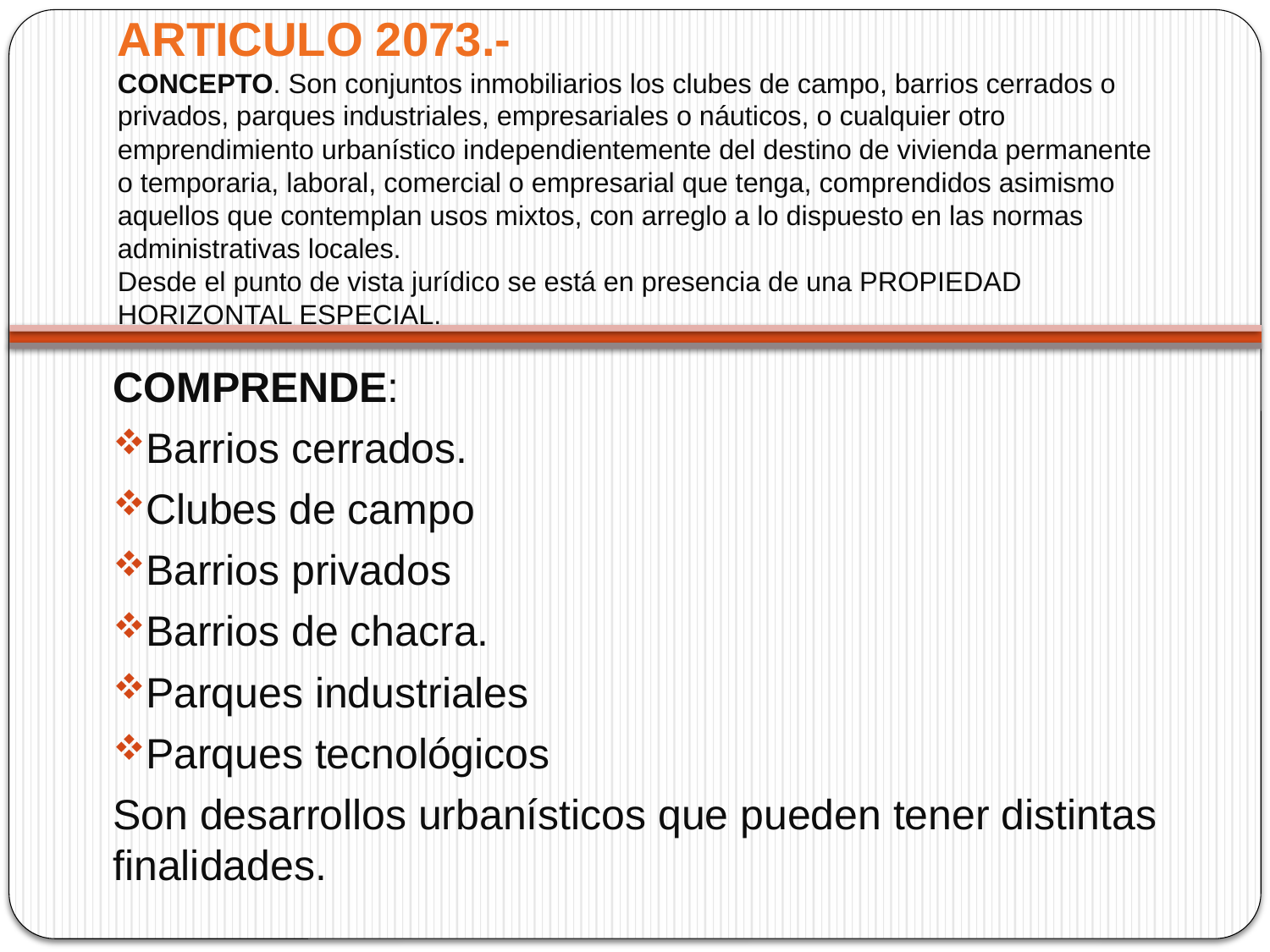

# ARTICULO 2073.- CONCEPTO. Son conjuntos inmobiliarios los clubes de campo, barrios cerrados o privados, parques industriales, empresariales o náuticos, o cualquier otro emprendimiento urbanístico independientemente del destino de vivienda permanente o temporaria, laboral, comercial o empresarial que tenga, comprendidos asimismo aquellos que contemplan usos mixtos, con arreglo a lo dispuesto en las normas administrativas locales. Desde el punto de vista jurídico se está en presencia de una PROPIEDAD HORIZONTAL ESPECIAL.
COMPRENDE:
Barrios cerrados.
Clubes de campo
Barrios privados
Barrios de chacra.
Parques industriales
Parques tecnológicos
Son desarrollos urbanísticos que pueden tener distintas finalidades.